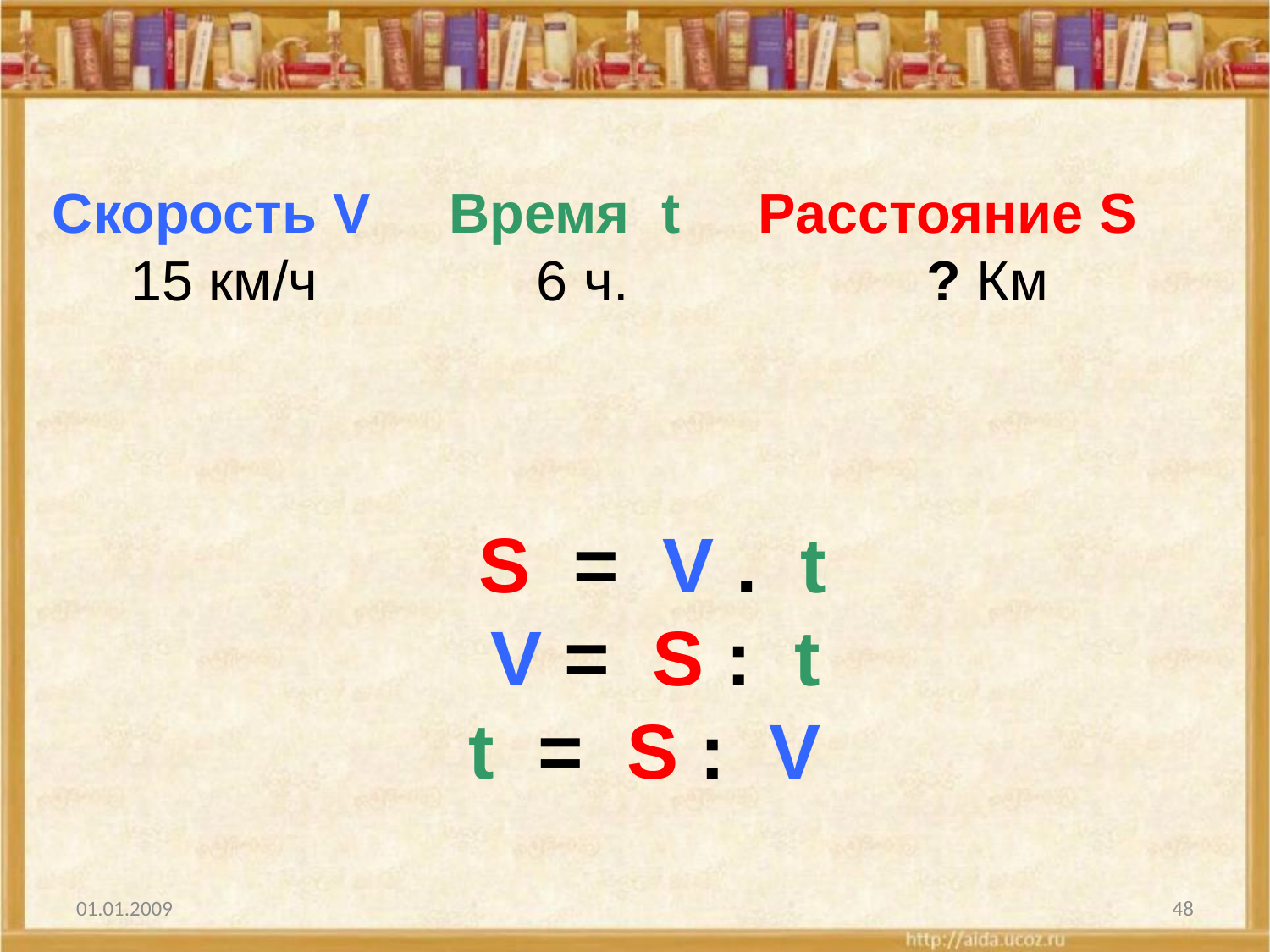

Скорость V     Время  t     Расстояние S
     15 км/ч              6 ч.                   ? Км

 S  =  V .  t
 V =  S :  t
 t  =  S :  V
01.01.2009
48